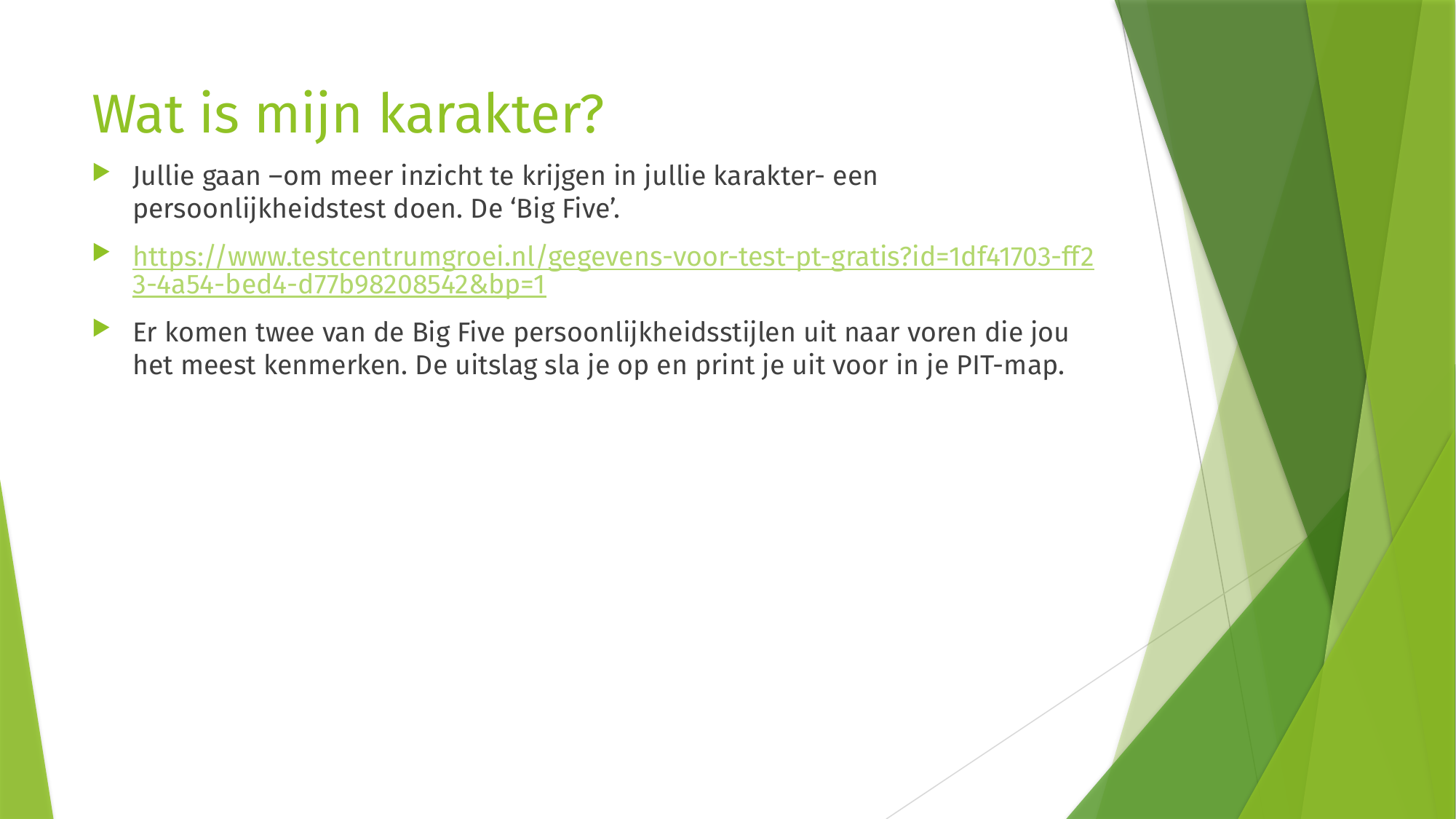

# Wat is mijn karakter?
Jullie gaan –om meer inzicht te krijgen in jullie karakter- een persoonlijkheidstest doen. De ‘Big Five’.
https://www.testcentrumgroei.nl/gegevens-voor-test-pt-gratis?id=1df41703-ff23-4a54-bed4-d77b98208542&bp=1
Er komen twee van de Big Five persoonlijkheidsstijlen uit naar voren die jou het meest kenmerken. De uitslag sla je op en print je uit voor in je PIT-map.